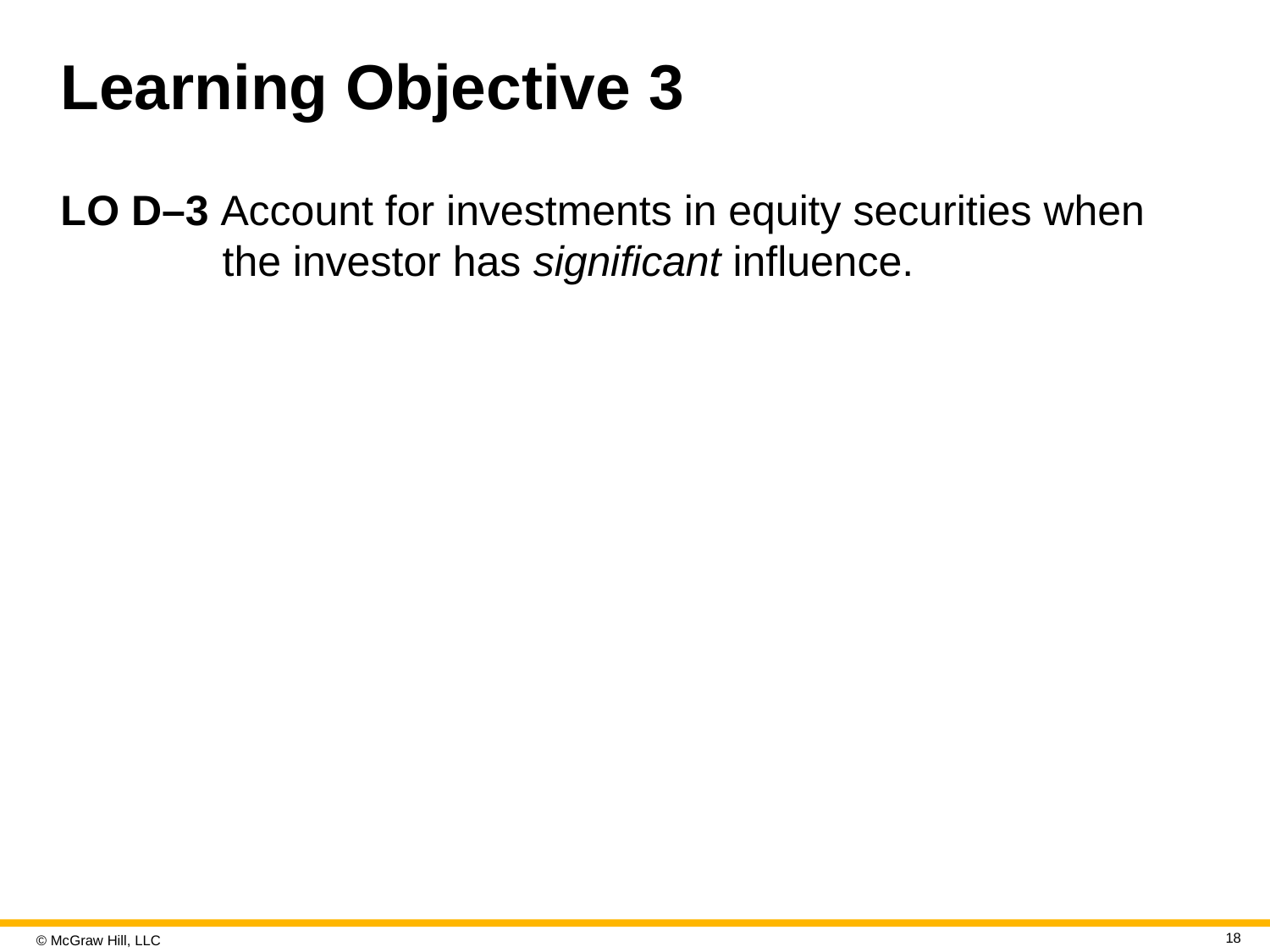

# Learning Objective 3
L O D–3 Account for investments in equity securities when the investor has significant influence.
18